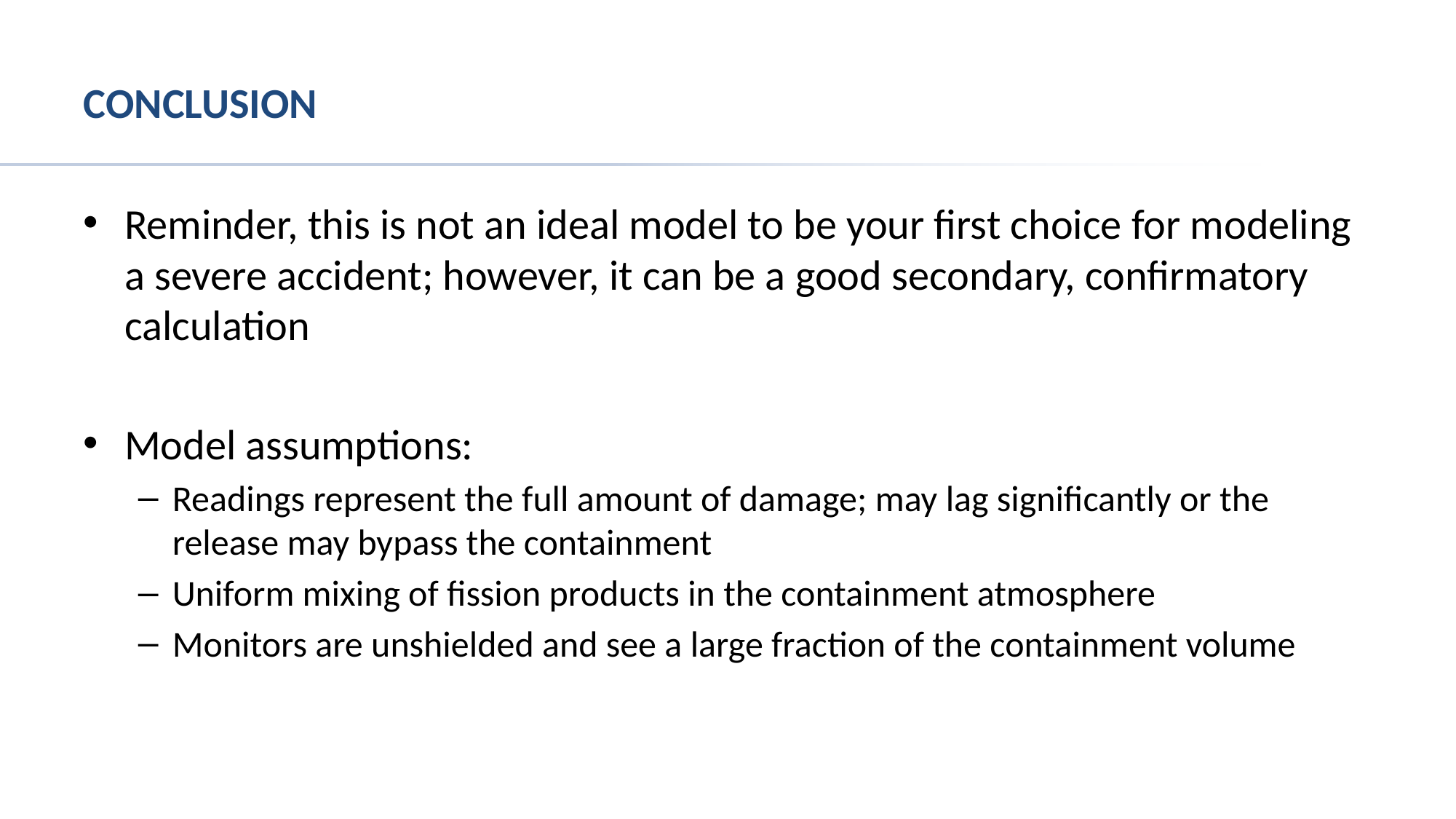

# Conclusion
Reminder, this is not an ideal model to be your first choice for modeling a severe accident; however, it can be a good secondary, confirmatory calculation

Model assumptions:
Readings represent the full amount of damage; may lag significantly or the release may bypass the containment
Uniform mixing of fission products in the containment atmosphere
Monitors are unshielded and see a large fraction of the containment volume